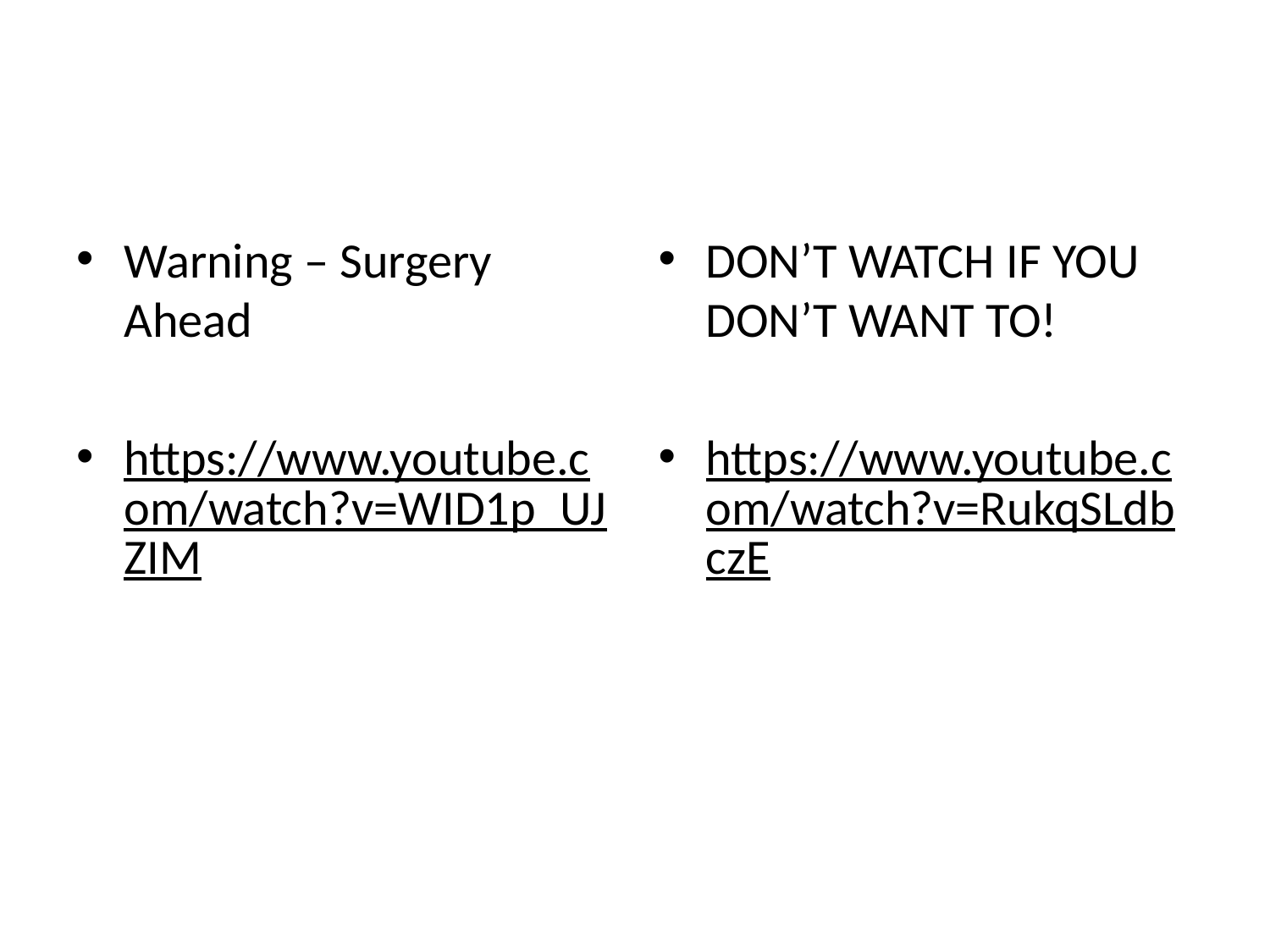

#
Warning – Surgery Ahead

https://www.youtube.com/watch?v=WID1p_UJZIM
DON’T WATCH IF YOU DON’T WANT TO!

https://www.youtube.com/watch?v=RukqSLdbczE